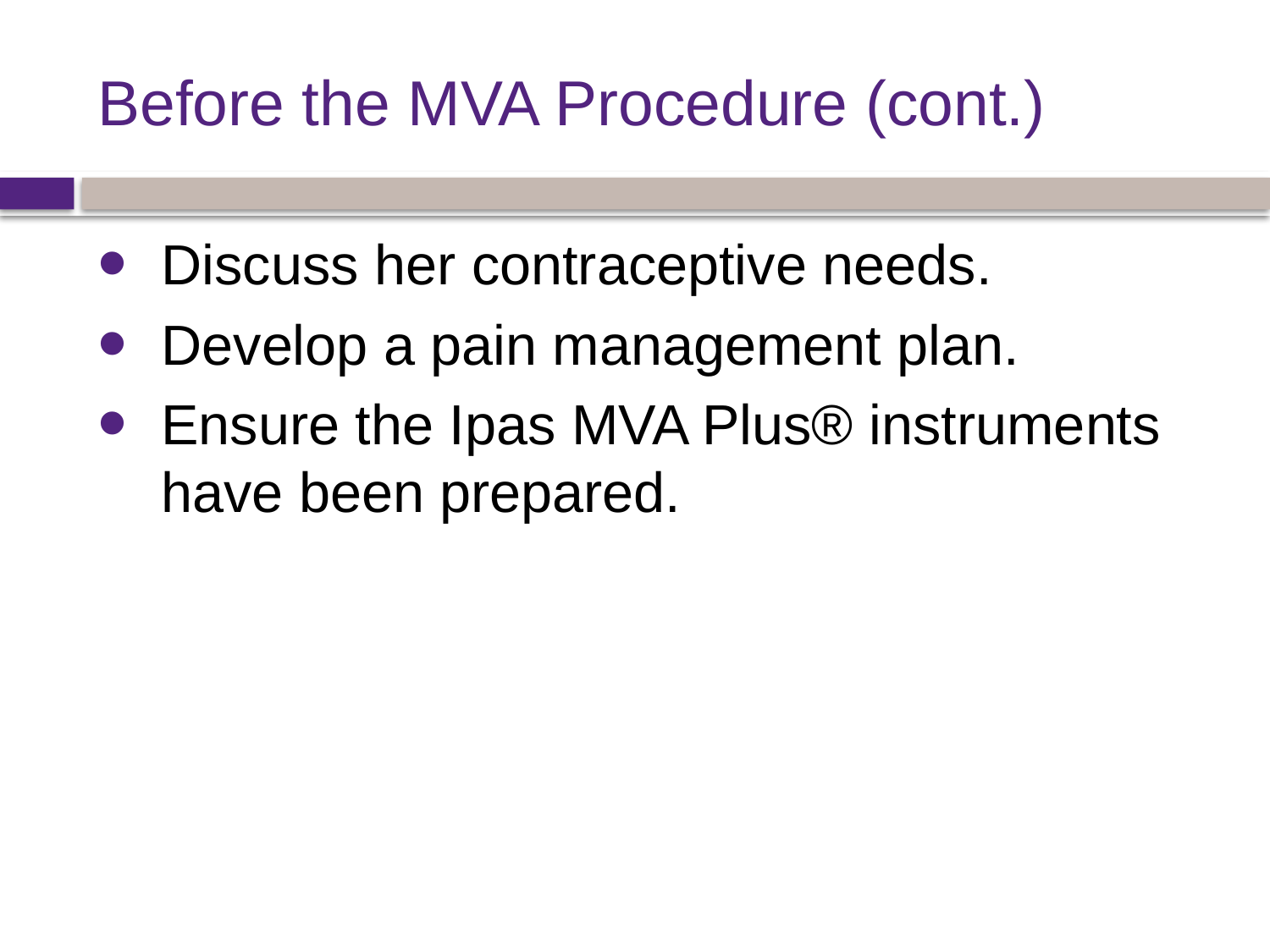

# Before the MVA Procedure (cont.)
Discuss her contraceptive needs.
Develop a pain management plan.
Ensure the Ipas MVA Plus® instruments have been prepared.